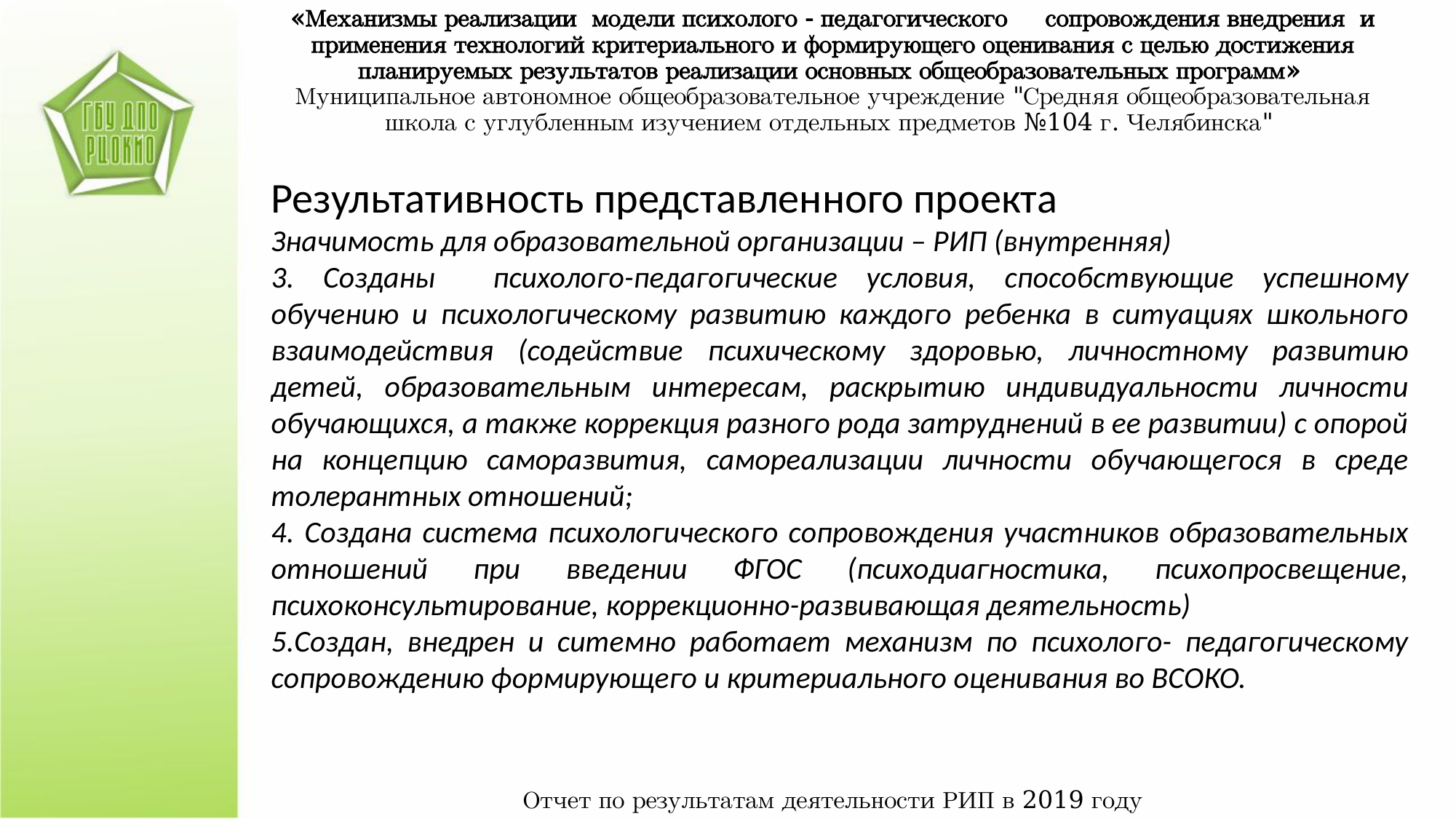

«Механизмы реализации  модели психолого - педагогического     сопровождения внедрения  и применения технологий критериального и формирующего оценивания с целью достижения планируемых результатов реализации основных общеобразовательных программ»
Муниципальное автономное общеобразовательное учреждение "Средняя общеобразовательная школа с углубленным изучением отдельных предметов №104 г. Челябинска"
Результативность представленного проекта
Значимость для образовательной организации – РИП (внутренняя)
3. Созданы  психолого-педагогические условия, способствующие успешному обучению и психологическому развитию каждого ребенка в ситуациях школьного взаимодействия (содействие психическому здоровью, личностному развитию детей, образовательным интересам, раскрытию индивидуальности личности обучающихся, а также коррекция разного рода затруднений в ее развитии) с опорой на концепцию саморазвития, самореализации личности обучающегося в среде толерантных отношений;
4. Создана система психологического сопровождения участников образовательных отношений при введении ФГОС (психодиагностика, психопросвещение, психоконсультирование, коррекционно-развивающая деятельность)
5.Создан, внедрен и ситемно работает механизм по психолого- педагогическому сопровождению формирующего и критериального оценивания во ВСОКО.
Отчет по результатам деятельности РИП в 2019 году